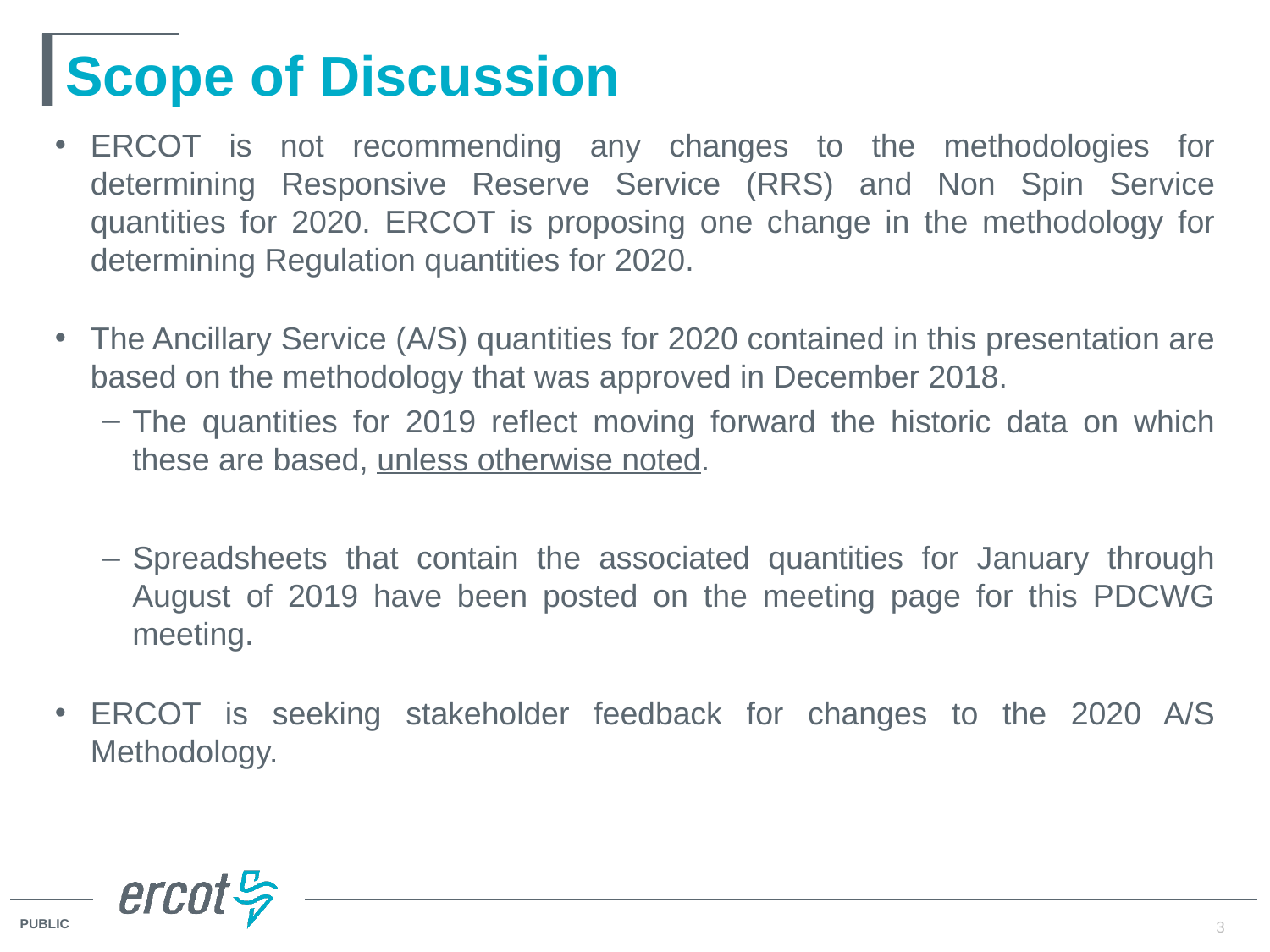

# Scope of Discussion
ERCOT is not recommending any changes to the methodologies for determining Responsive Reserve Service (RRS) and Non Spin Service quantities for 2020. ERCOT is proposing one change in the methodology for determining Regulation quantities for 2020.

The Ancillary Service (A/S) quantities for 2020 contained in this presentation are based on the methodology that was approved in December 2018.
The quantities for 2019 reflect moving forward the historic data on which these are based, unless otherwise noted.

Spreadsheets that contain the associated quantities for January through August of 2019 have been posted on the meeting page for this PDCWG meeting.

ERCOT is seeking stakeholder feedback for changes to the 2020 A/S Methodology.
3